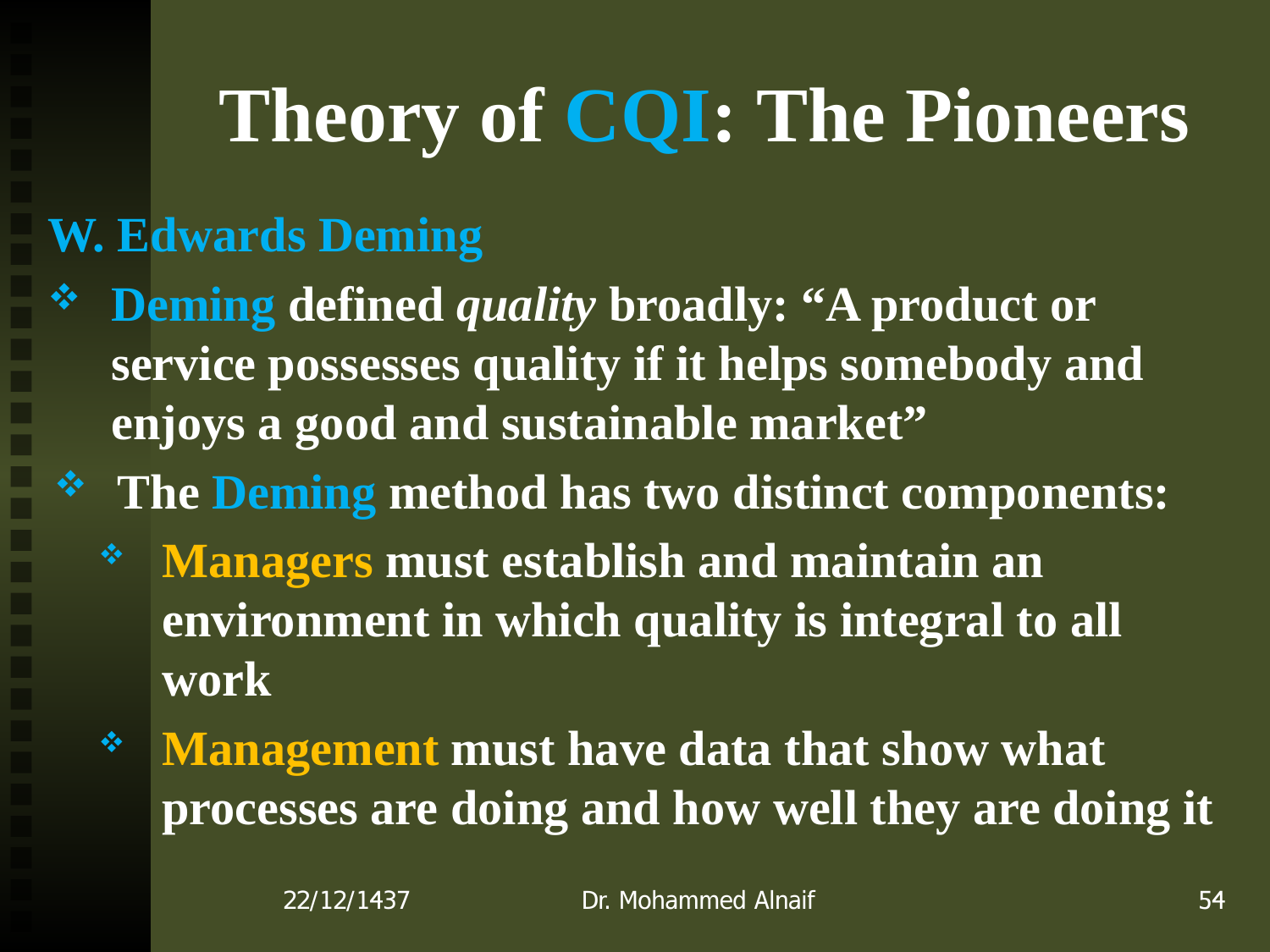

# Theory of CQI: The Pioneers
W. Edwards Deming
Deming defined quality broadly: “A product or service possesses quality if it helps somebody and enjoys a good and sustainable market”
The Deming method has two distinct components:
Managers must establish and maintain an environment in which quality is integral to all work
Management must have data that show what processes are doing and how well they are doing it
22/12/1437
Dr. Mohammed Alnaif
54